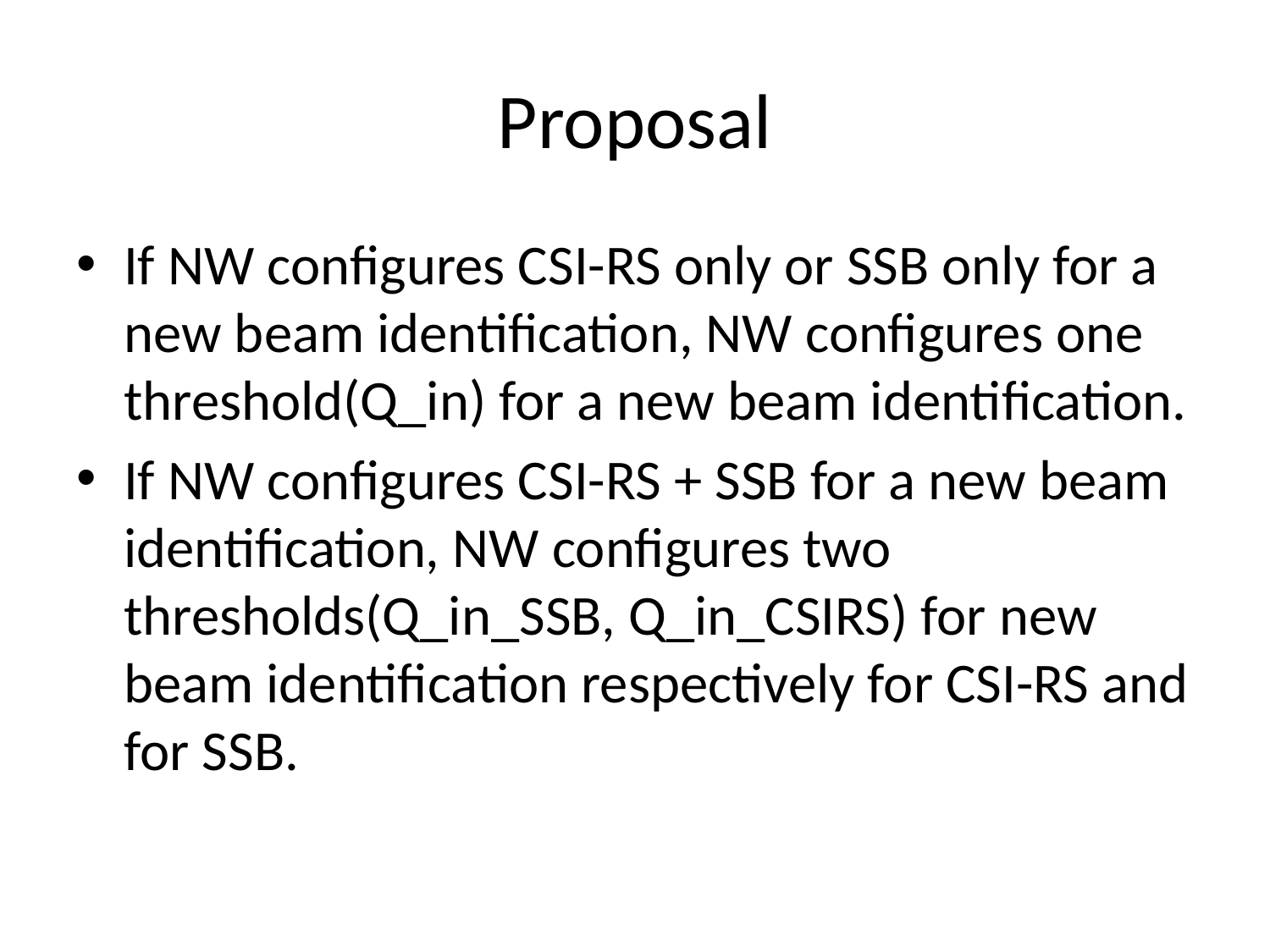

# Proposal
If NW configures CSI-RS only or SSB only for a new beam identification, NW configures one threshold(Q_in) for a new beam identification.
If NW configures CSI-RS + SSB for a new beam identification, NW configures two thresholds(Q_in_SSB, Q_in_CSIRS) for new beam identification respectively for CSI-RS and for SSB.